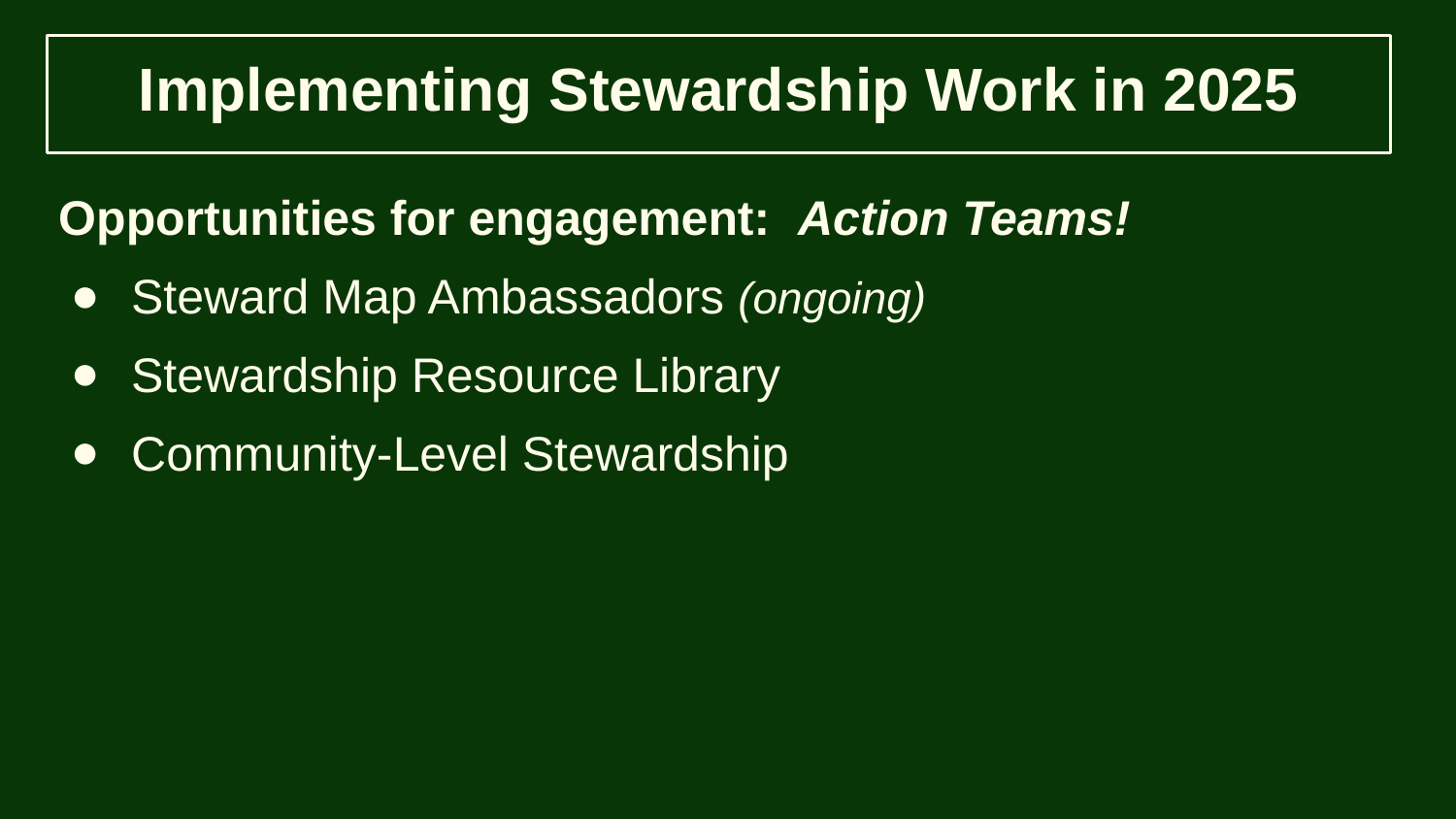

Implementing Stewardship Work in 2025
Opportunities for engagement:  Action Teams!
Steward Map Ambassadors (ongoing)
Stewardship Resource Library
Community-Level Stewardship